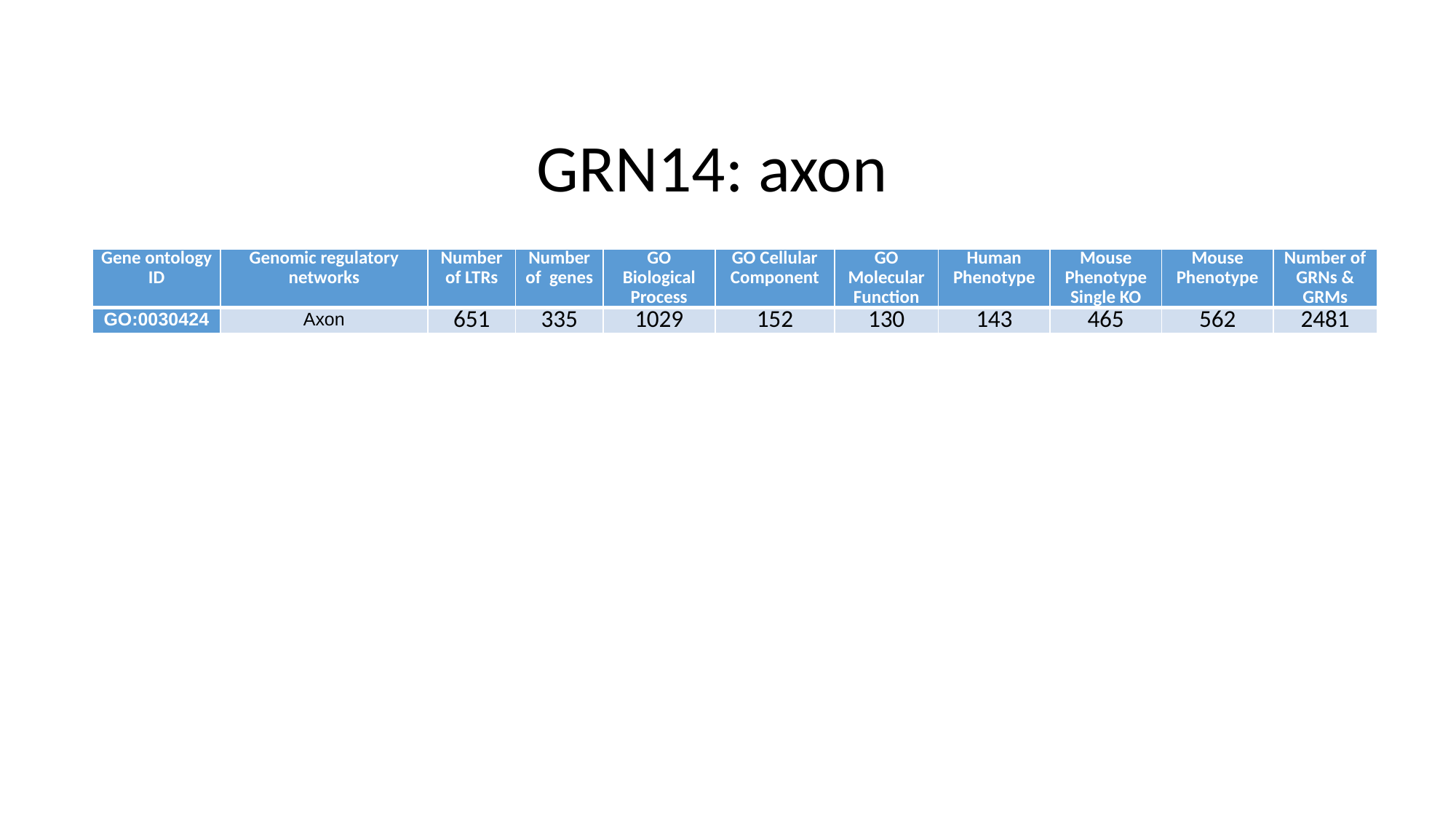

# GRN14: axon
| Gene ontology ID | Genomic regulatory networks | Number of LTRs | Number of genes | GO Biological Process | GO Cellular Component | GO Molecular Function | Human Phenotype | Mouse Phenotype Single KO | Mouse Phenotype | Number of GRNs & GRMs |
| --- | --- | --- | --- | --- | --- | --- | --- | --- | --- | --- |
| GO:0030424 | Axon | 651 | 335 | 1029 | 152 | 130 | 143 | 465 | 562 | 2481 |